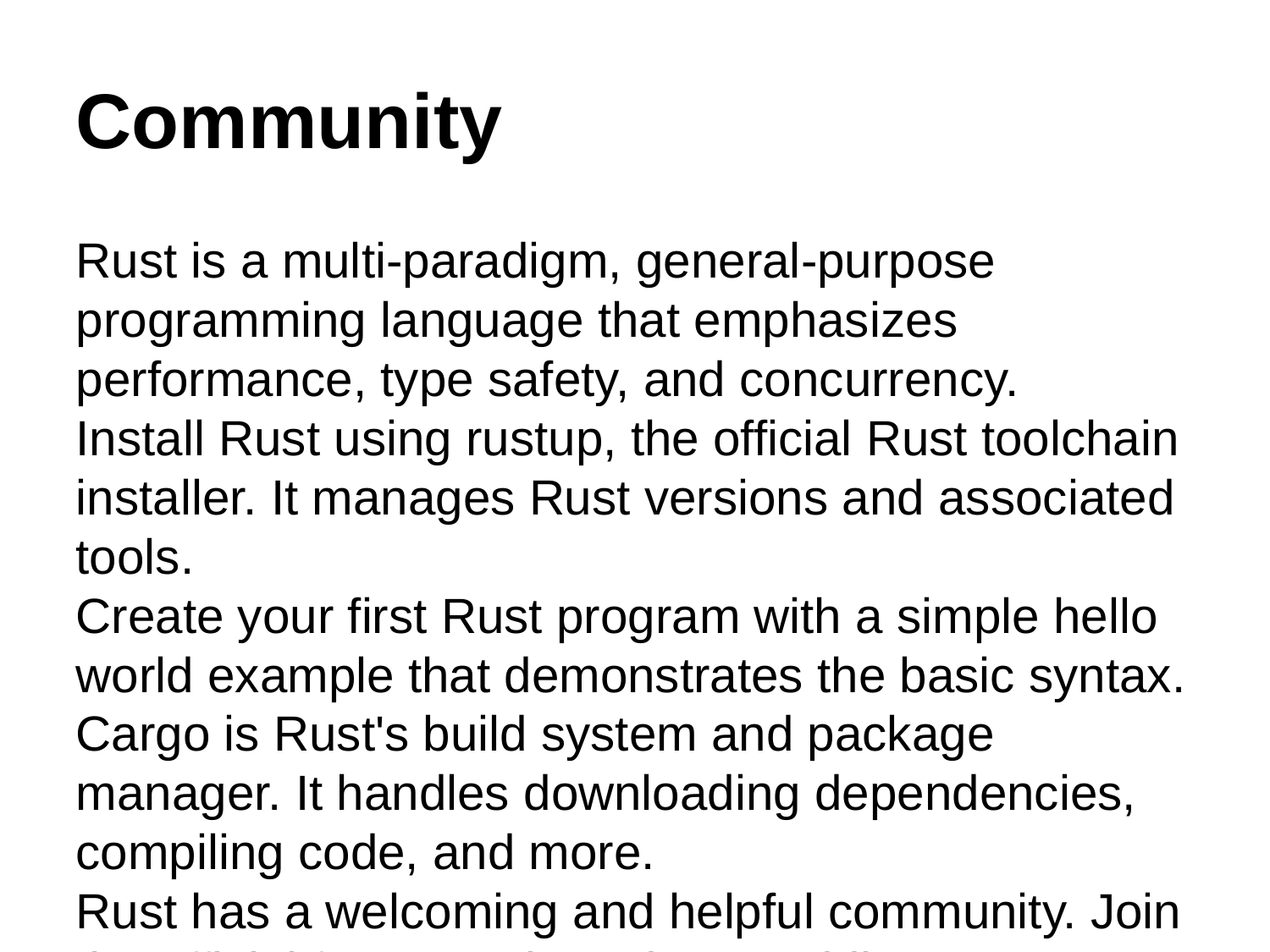

Community
Rust is a multi-paradigm, general-purpose programming language that emphasizes performance, type safety, and concurrency.
Install Rust using rustup, the official Rust toolchain installer. It manages Rust versions and associated tools.
Create your first Rust program with a simple hello world example that demonstrates the basic syntax.
Cargo is Rust's build system and package manager. It handles downloading dependencies, compiling code, and more.
Rust has a welcoming and helpful community. Join the official forums, Discord, or Reddit to connect with other Rustaceans.
• Memory safety without garbage collection